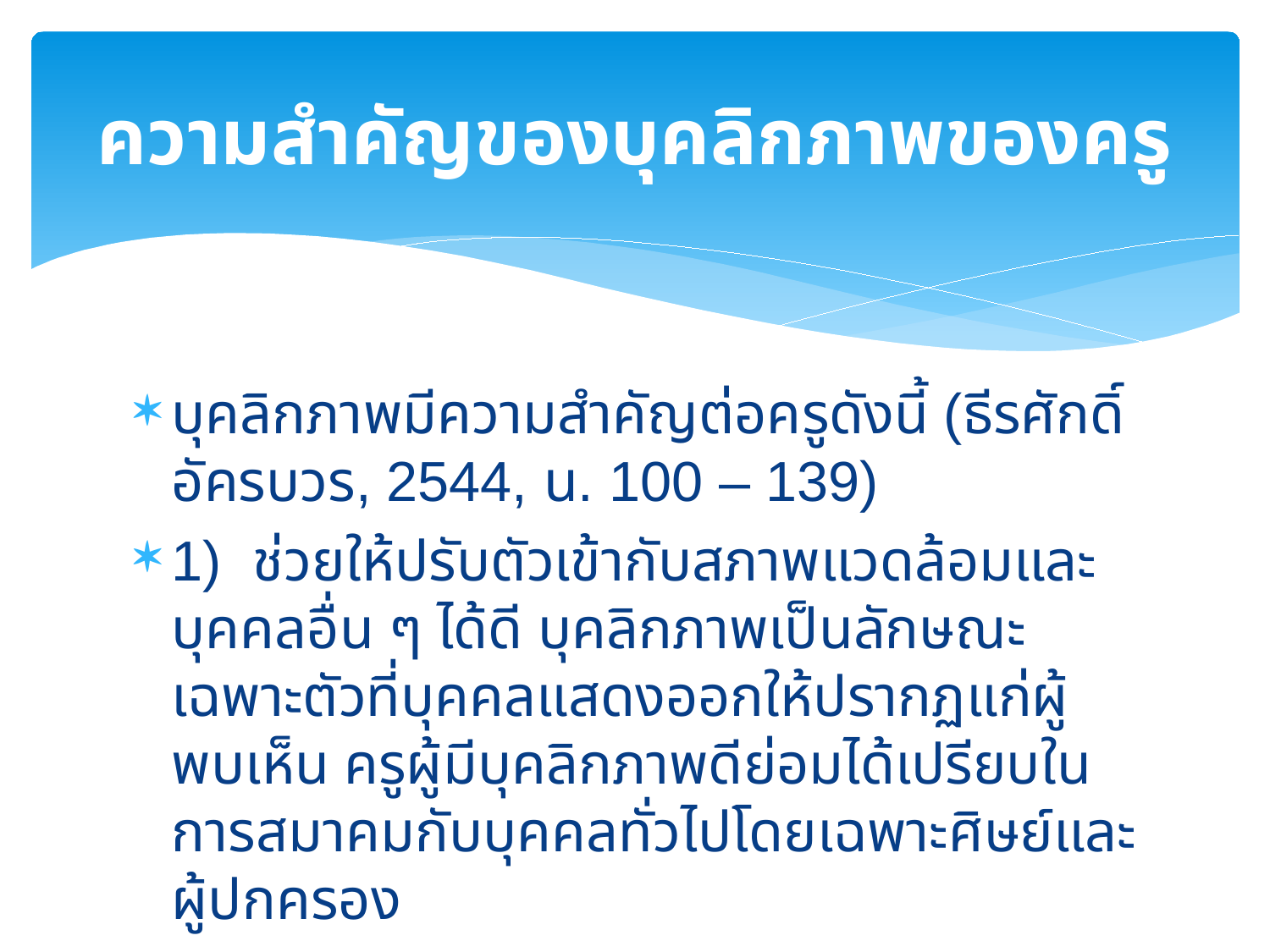

# ความสำคัญของบุคลิกภาพของครู
บุคลิกภาพมีความสำคัญต่อครูดังนี้ (ธีรศักดิ์ อัครบวร, 2544, น. 100 – 139)
1)  ช่วยให้ปรับตัวเข้ากับสภาพแวดล้อมและบุคคลอื่น ๆ ได้ดี บุคลิกภาพเป็นลักษณะเฉพาะตัวที่บุคคลแสดงออกให้ปรากฏแก่ผู้พบเห็น ครูผู้มีบุคลิกภาพดีย่อมได้เปรียบในการสมาคมกับบุคคลทั่วไปโดยเฉพาะศิษย์และผู้ปกครอง